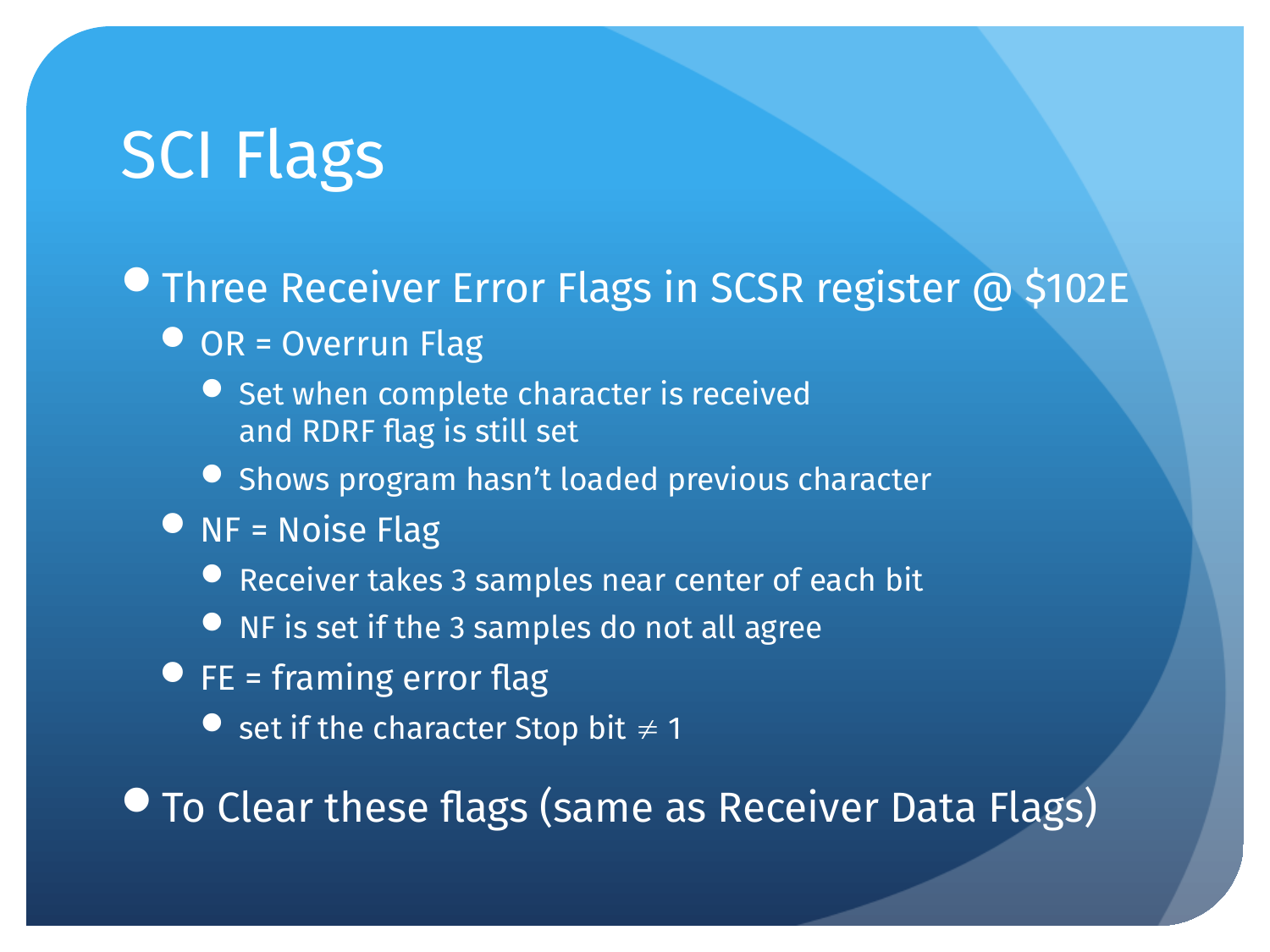

# SCI Flags
Three Receiver Error Flags in SCSR register @ $102E
OR = Overrun Flag
Set when complete character is received
and RDRF flag is still set
Shows program hasn’t loaded previous character
NF = Noise Flag
Receiver takes 3 samples near center of each bit
NF is set if the 3 samples do not all agree
FE = framing error flag
set if the character Stop bit ≠ 1
To Clear these flags (same as Receiver Data Flags)